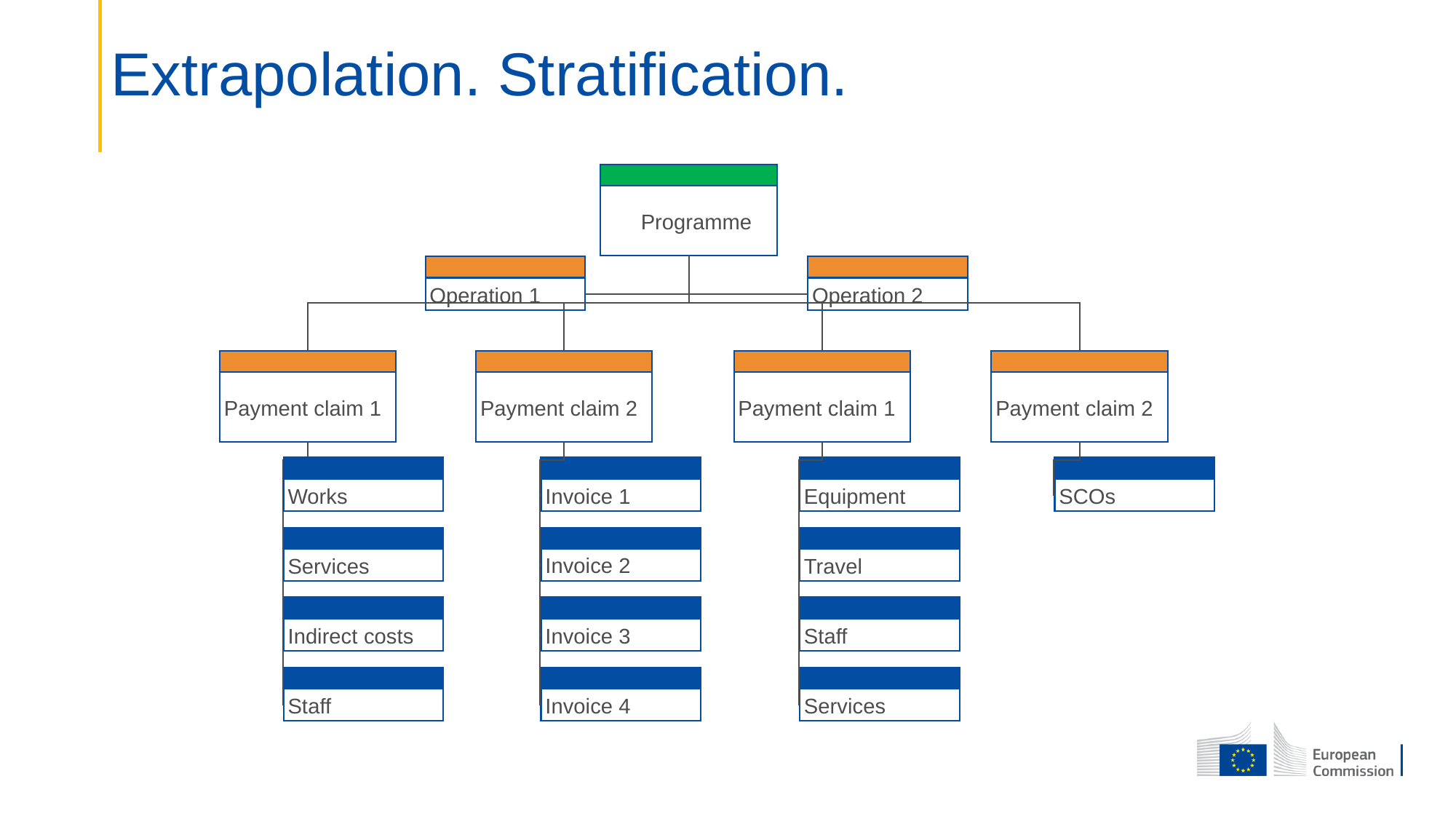

# Extrapolation. Stratification.

      Programme

Operation 1

Operation 2

Payment claim 1

Payment claim 2

Payment claim 1

Payment claim 2

Works

Equipment

SCOs

Invoice 1

Invoice 2

Travel

Services

Indirect costs

Staff

Invoice 3

Staff

Invoice 4

Services